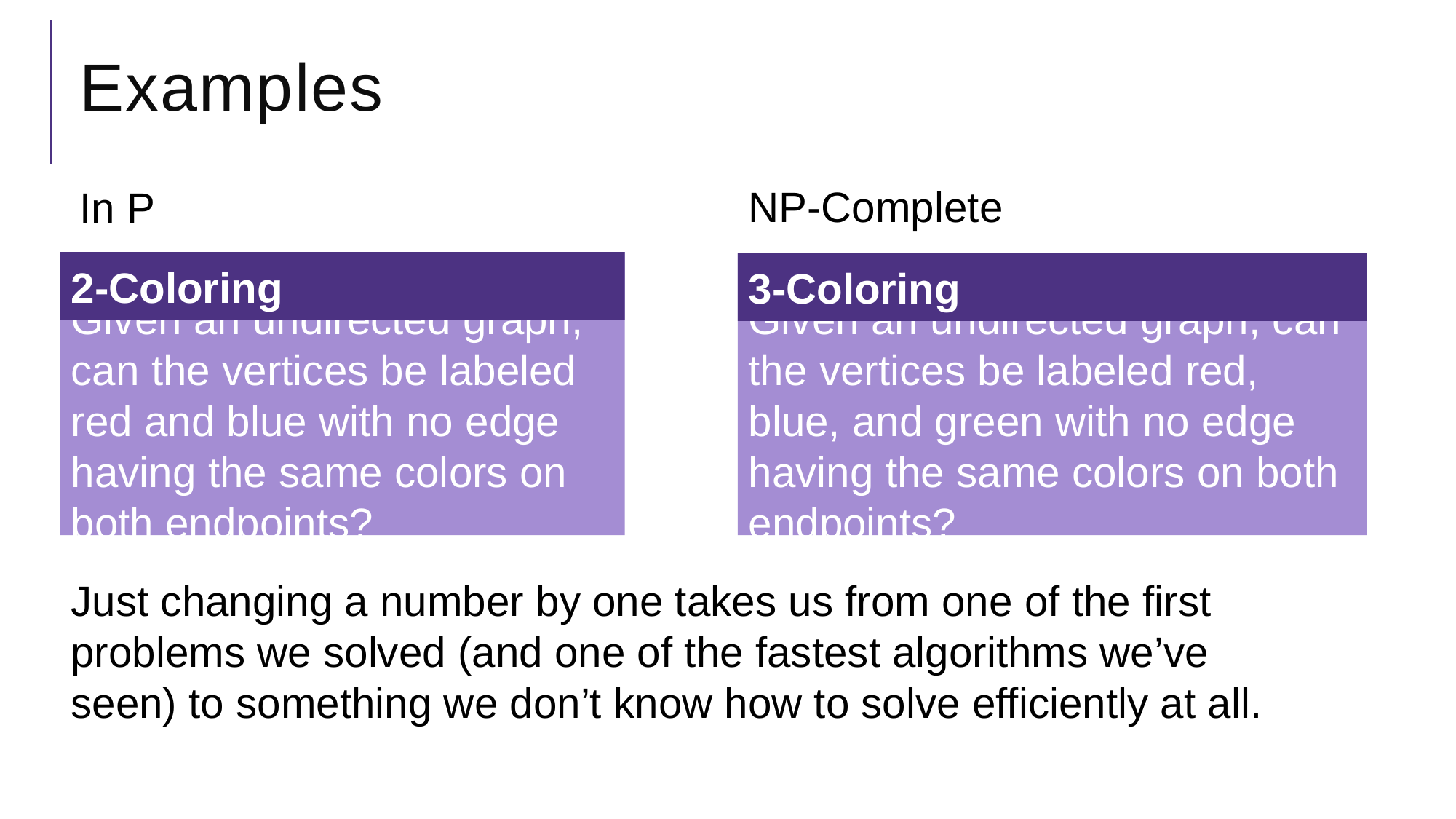

# Examples
NP-Complete
In P

Given an undirected graph, can the vertices be labeled red and blue with no edge having the same colors on both endpoints?
2-Coloring

Given an undirected graph, can the vertices be labeled red, blue, and green with no edge having the same colors on both endpoints?

3-Coloring
Just changing a number by one takes us from one of the first problems we solved (and one of the fastest algorithms we’ve seen) to something we don’t know how to solve efficiently at all.